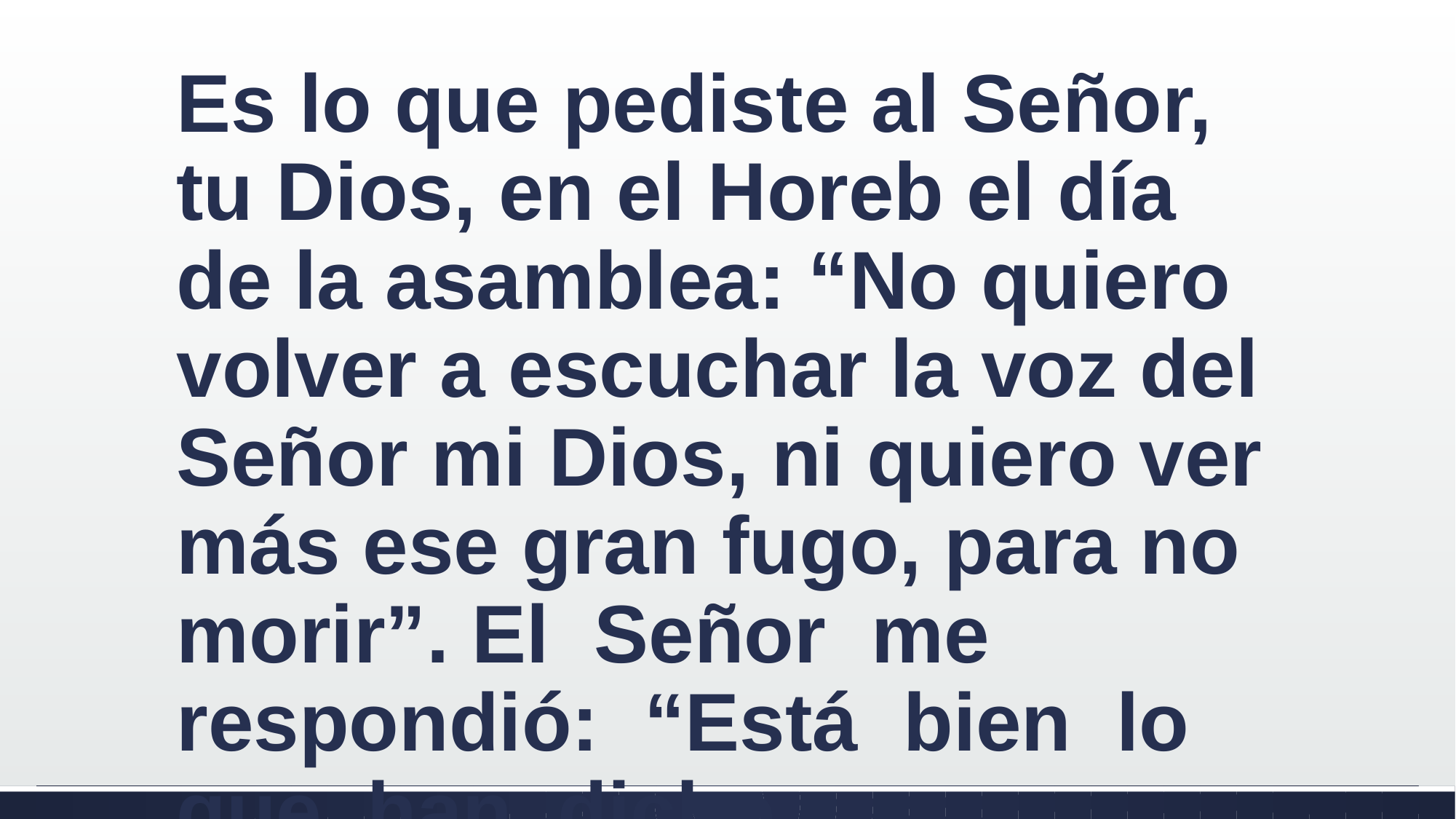

#
Es lo que pediste al Señor, tu Dios, en el Horeb el día de la asamblea: “No quiero volver a escuchar la voz del Señor mi Dios, ni quiero ver más ese gran fugo, para no morir”. El  Señor  me  respondió:  “Está  bien  lo  que  han  dicho.